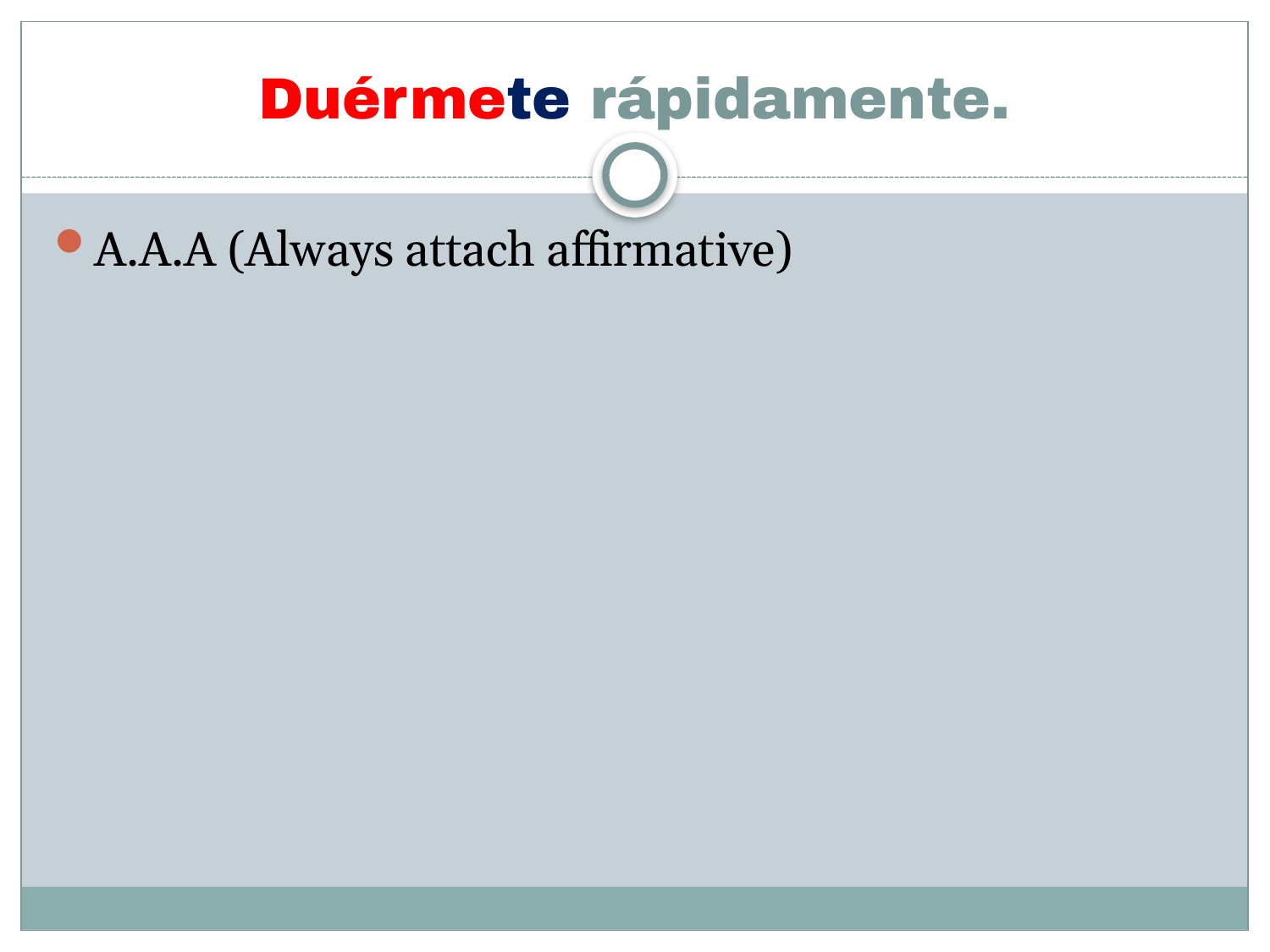

# Duérmete rápidamente.
A.A.A (Always attach affirmative)